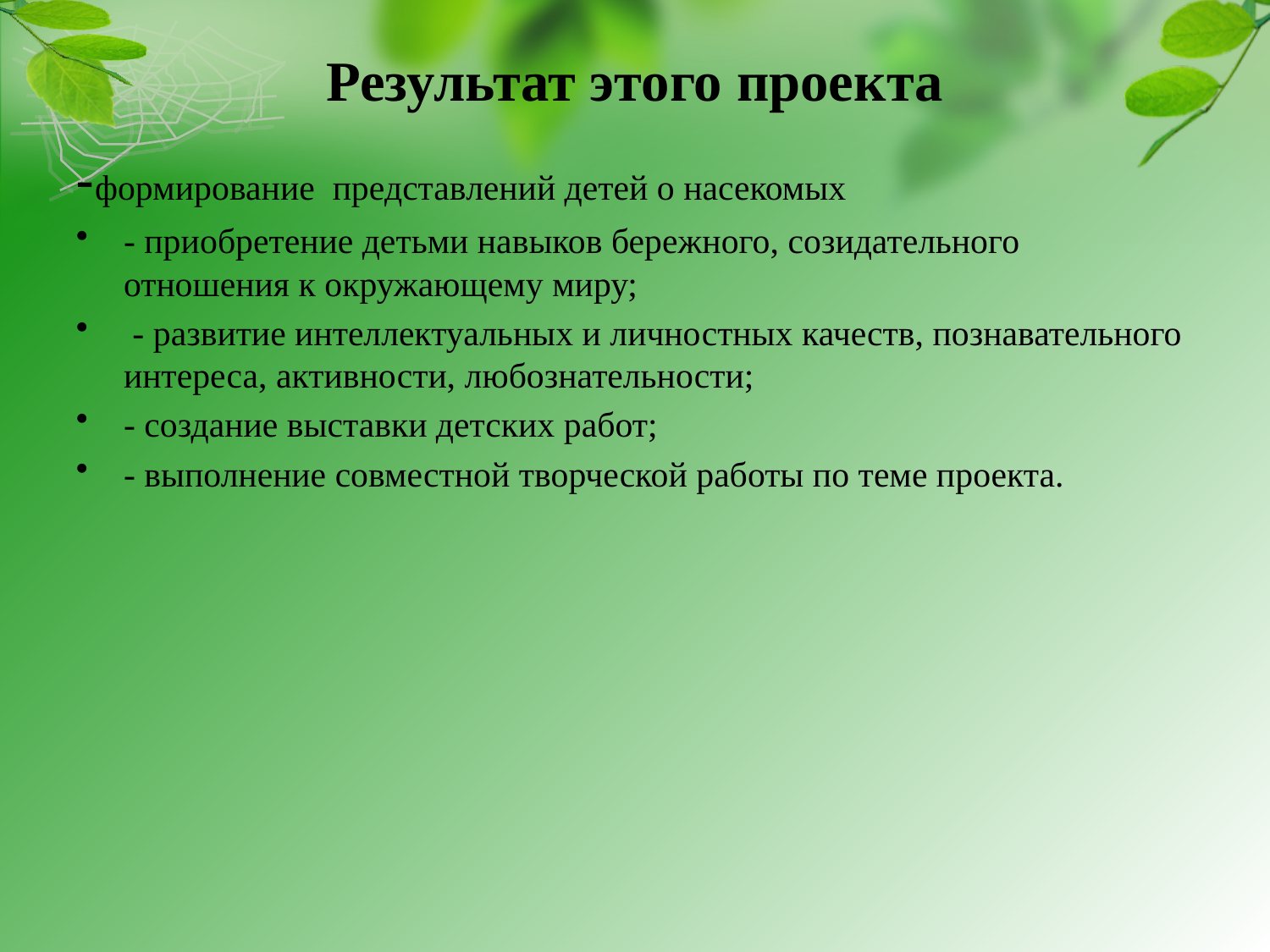

# Результат этого проекта
-формирование  представлений детей о насекомых
- приобретение детьми навыков бережного, созидательного отношения к окружающему миру;
 - развитие интеллектуальных и личностных качеств, познавательного интереса, активности, любознательности;
- создание выставки детских работ;
- выполнение совместной творческой работы по теме проекта.